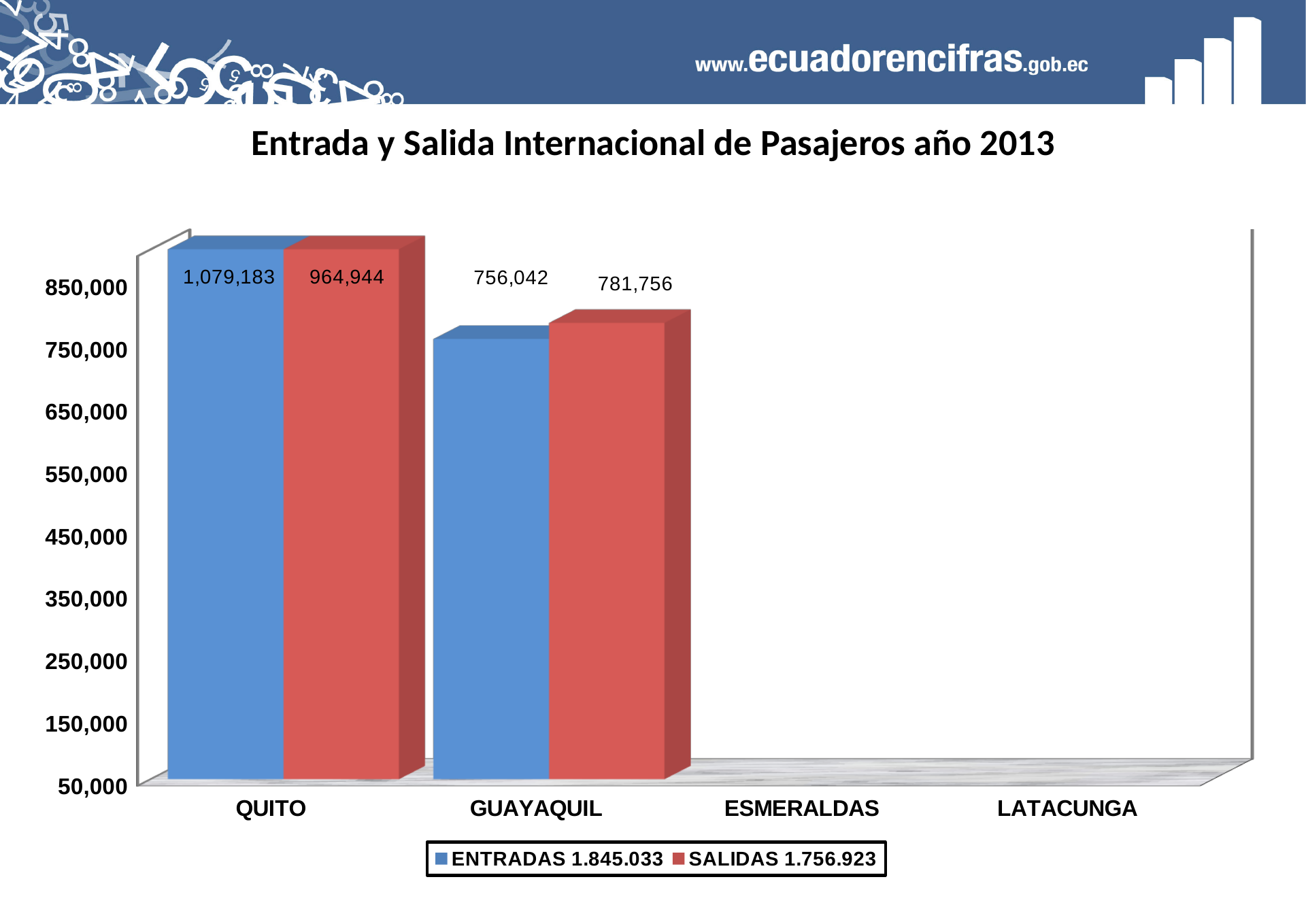

# Entrada y Salida Internacional de Pasajeros año 2013

[unsupported chart]